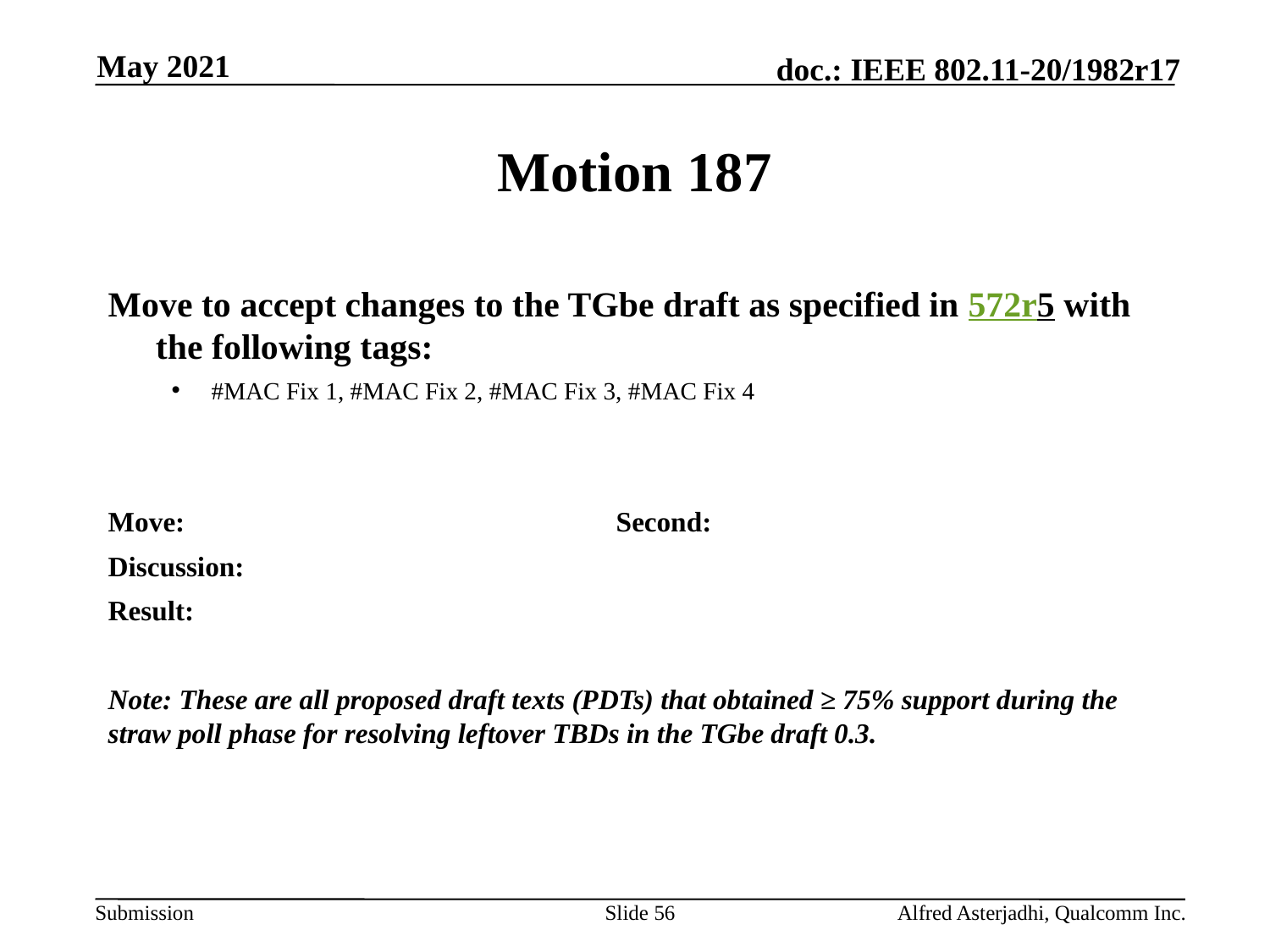

May 2021
# Motion 187
Move to accept changes to the TGbe draft as specified in 572r5 with the following tags:
#MAC Fix 1, #MAC Fix 2, #MAC Fix 3, #MAC Fix 4

Move: 				Second:
Discussion:
Result:

Note: These are all proposed draft texts (PDTs) that obtained ≥ 75% support during the straw poll phase for resolving leftover TBDs in the TGbe draft 0.3.

Slide 56
Alfred Asterjadhi, Qualcomm Inc.